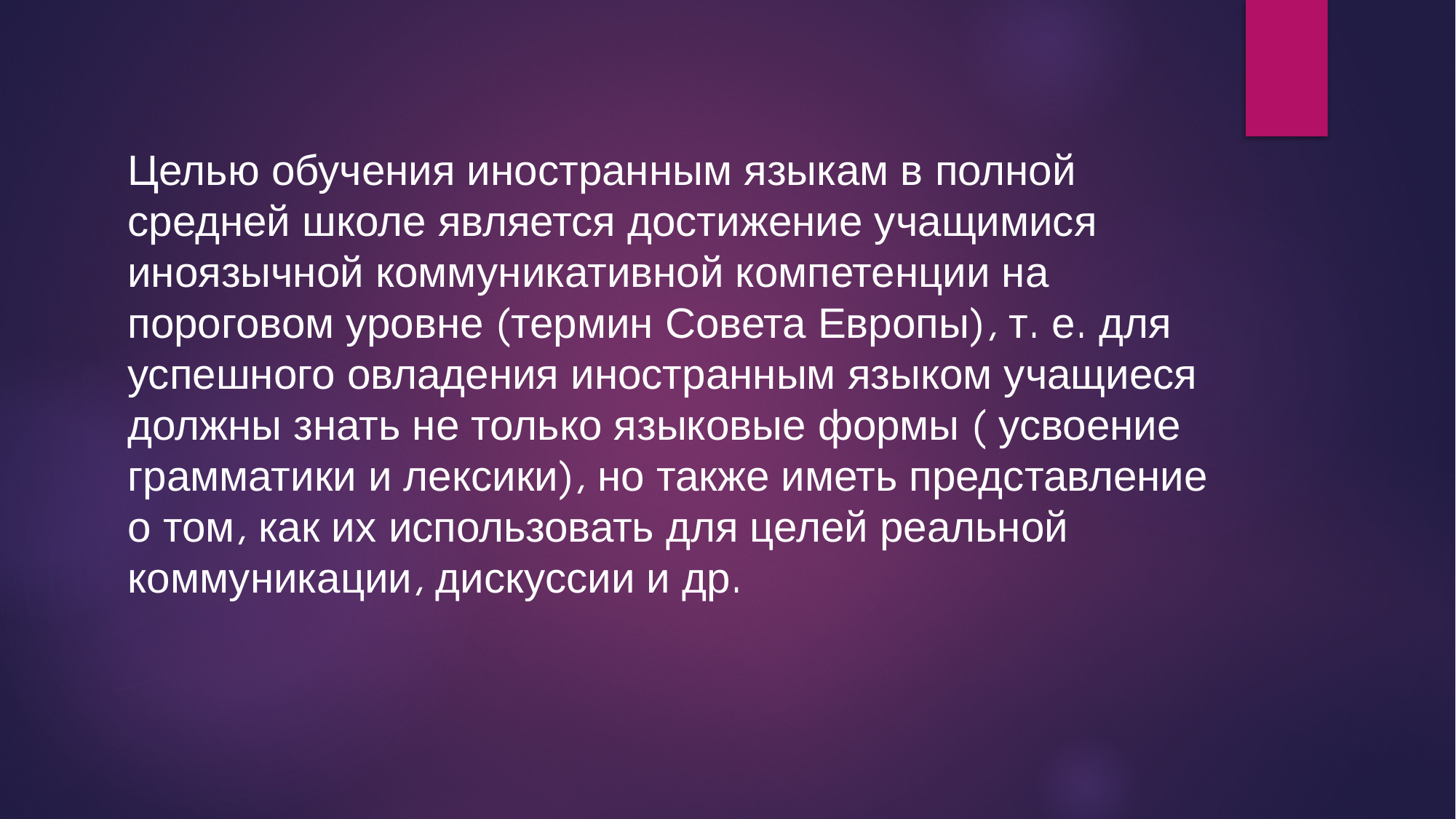

Целью обучения иностранным языкам в полной средней школе является достижение учащимися иноязычной коммуникативной компетенции на пороговом уровне (термин Совета Европы), т. е. для успешного овладения иностранным языком учащиеся должны знать не только языковые формы ( усвоение грамматики и лексики), но также иметь представление о том, как их использовать для целей реальной коммуникации, дискуссии и др.